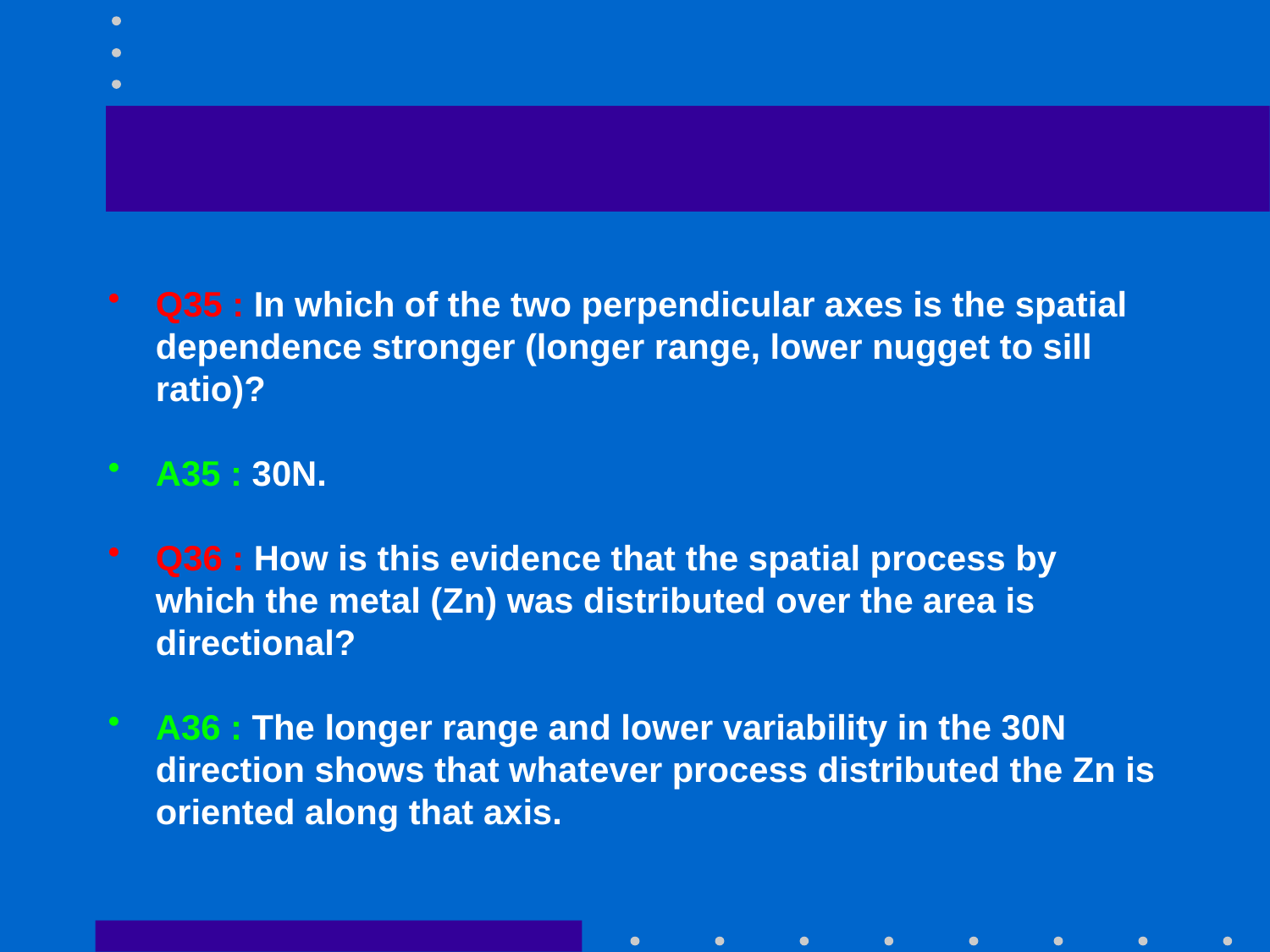

#
Q35 : In which of the two perpendicular axes is the spatial dependence stronger (longer range, lower nugget to sill ratio)?
A35 : 30N.
Q36 : How is this evidence that the spatial process by which the metal (Zn) was distributed over the area is directional?
A36 : The longer range and lower variability in the 30N direction shows that whatever process distributed the Zn is oriented along that axis.